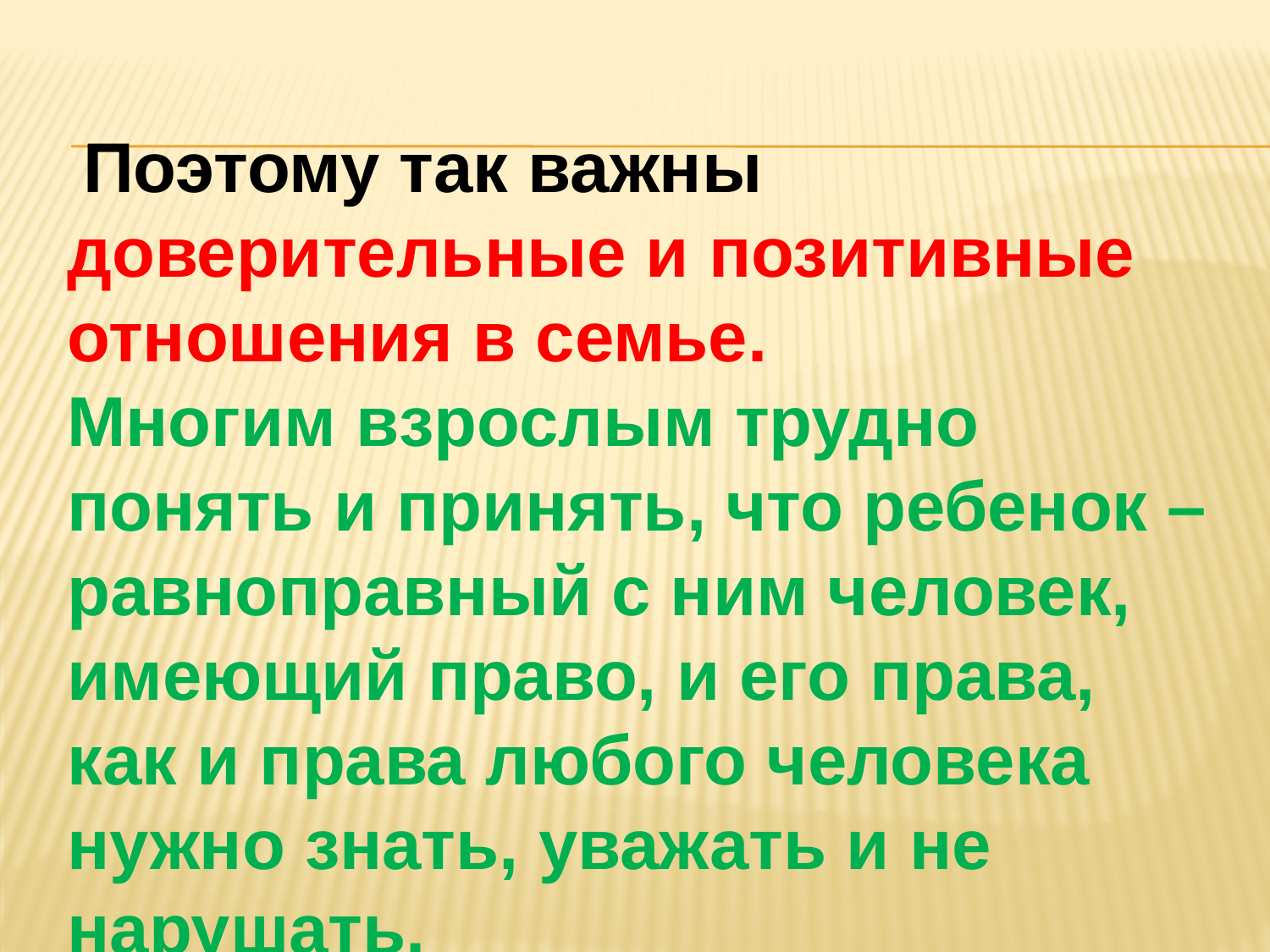

Поэтому так важны доверительные и позитивные отношения в семье.
Многим взрослым трудно понять и принять, что ребенок – равноправный с ним человек, имеющий право, и его права, как и права любого человека нужно знать, уважать и не нарушать.